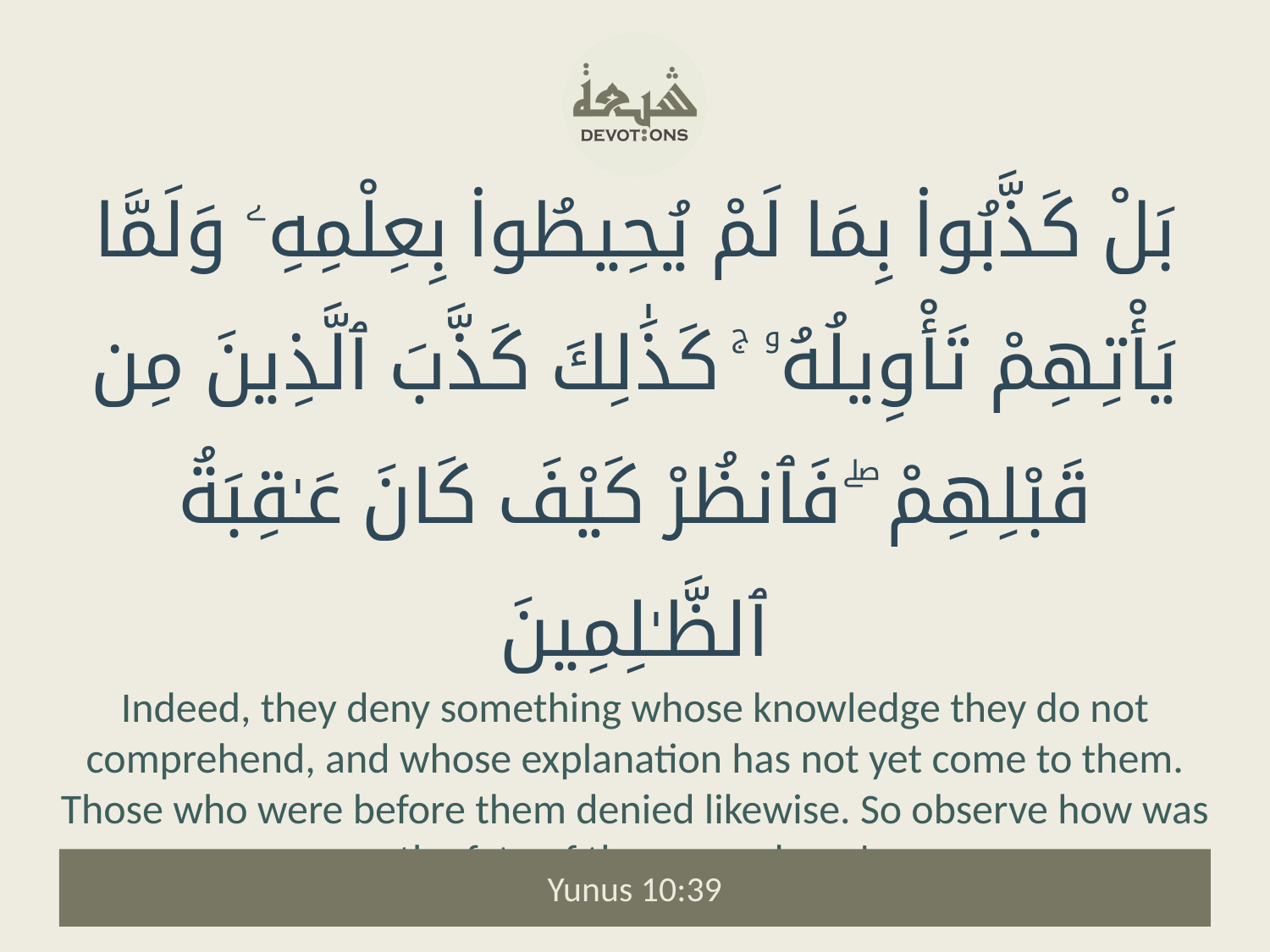

بَلْ كَذَّبُوا۟ بِمَا لَمْ يُحِيطُوا۟ بِعِلْمِهِۦ وَلَمَّا يَأْتِهِمْ تَأْوِيلُهُۥ ۚ كَذَٰلِكَ كَذَّبَ ٱلَّذِينَ مِن قَبْلِهِمْ ۖ فَٱنظُرْ كَيْفَ كَانَ عَـٰقِبَةُ ٱلظَّـٰلِمِينَ
Indeed, they deny something whose knowledge they do not comprehend, and whose explanation has not yet come to them. Those who were before them denied likewise. So observe how was the fate of the wrongdoers!
Yunus 10:39